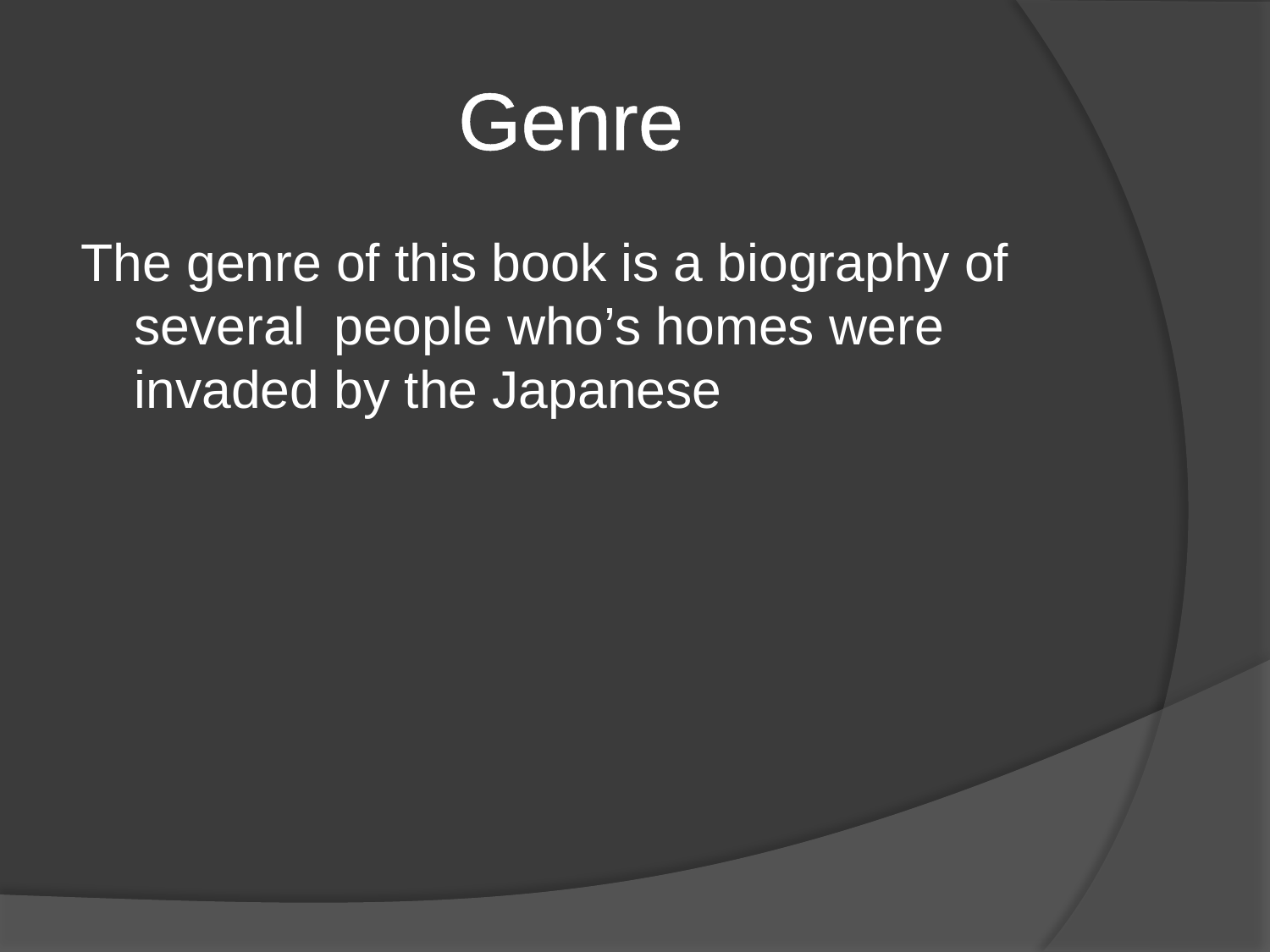

# Genre
The genre of this book is a biography of several  people who’s homes were invaded by the Japanese